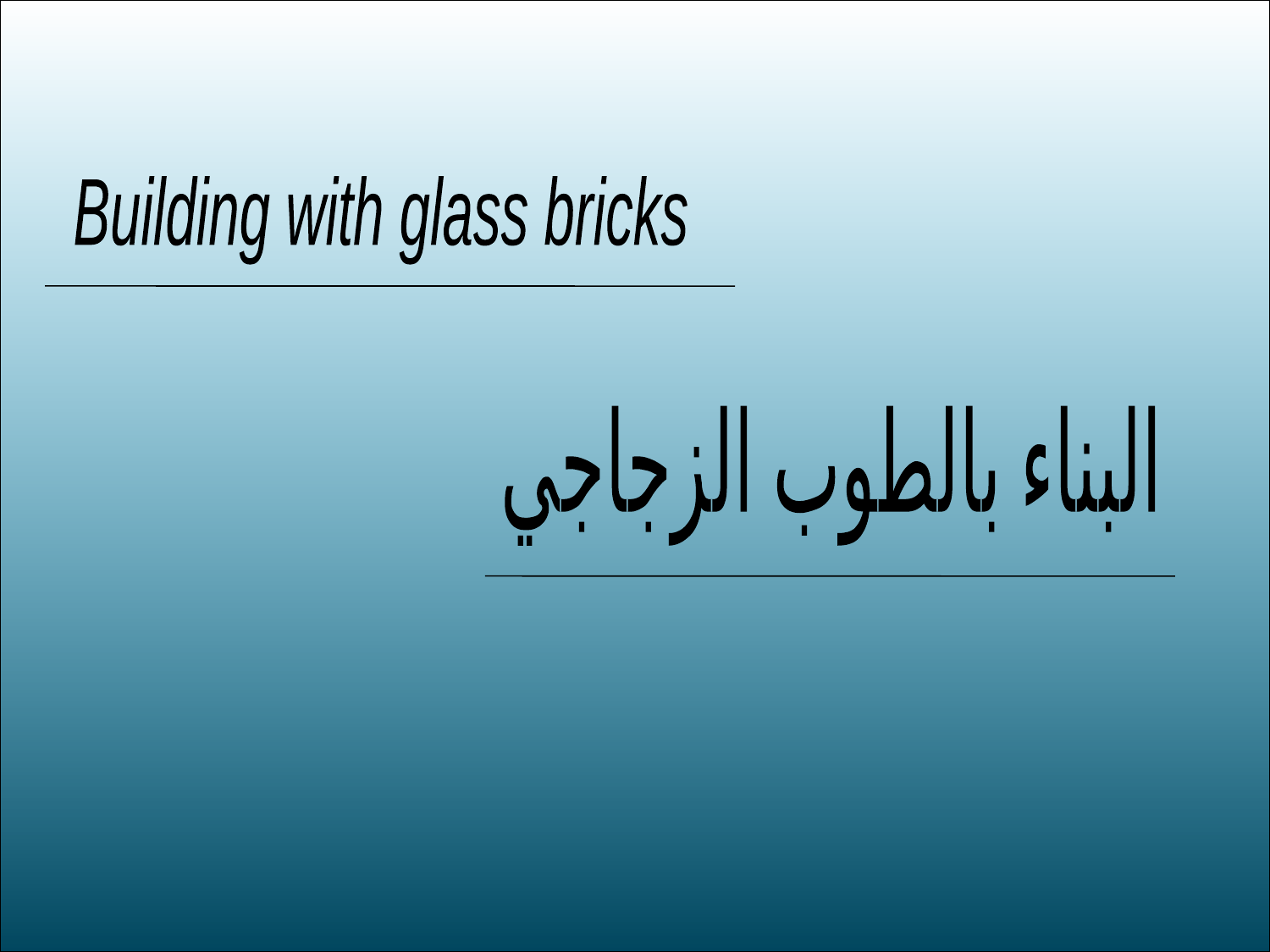

Building with glass bricks

البناء بالطوب الزجاجي